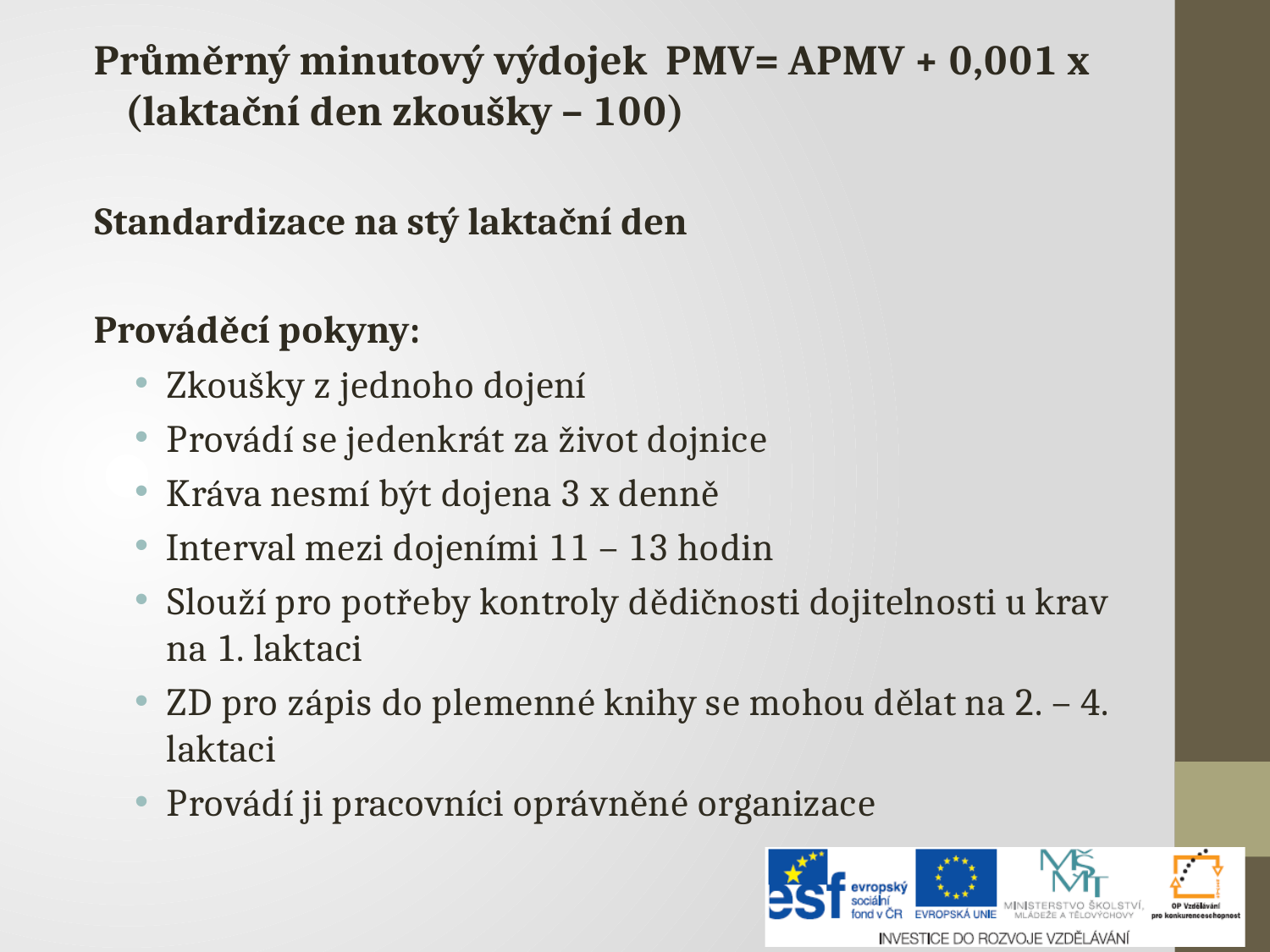

Průměrný minutový výdojek  PMV= APMV + 0,001 x (laktační den zkoušky – 100)

Standardizace na stý laktační den

Prováděcí pokyny:
Zkoušky z jednoho dojení
Provádí se jedenkrát za život dojnice
Kráva nesmí být dojena 3 x denně
Interval mezi dojeními 11 – 13 hodin
Slouží pro potřeby kontroly dědičnosti dojitelnosti u krav na 1. laktaci
ZD pro zápis do plemenné knihy se mohou dělat na 2. – 4. laktaci
Provádí ji pracovníci oprávněné organizace